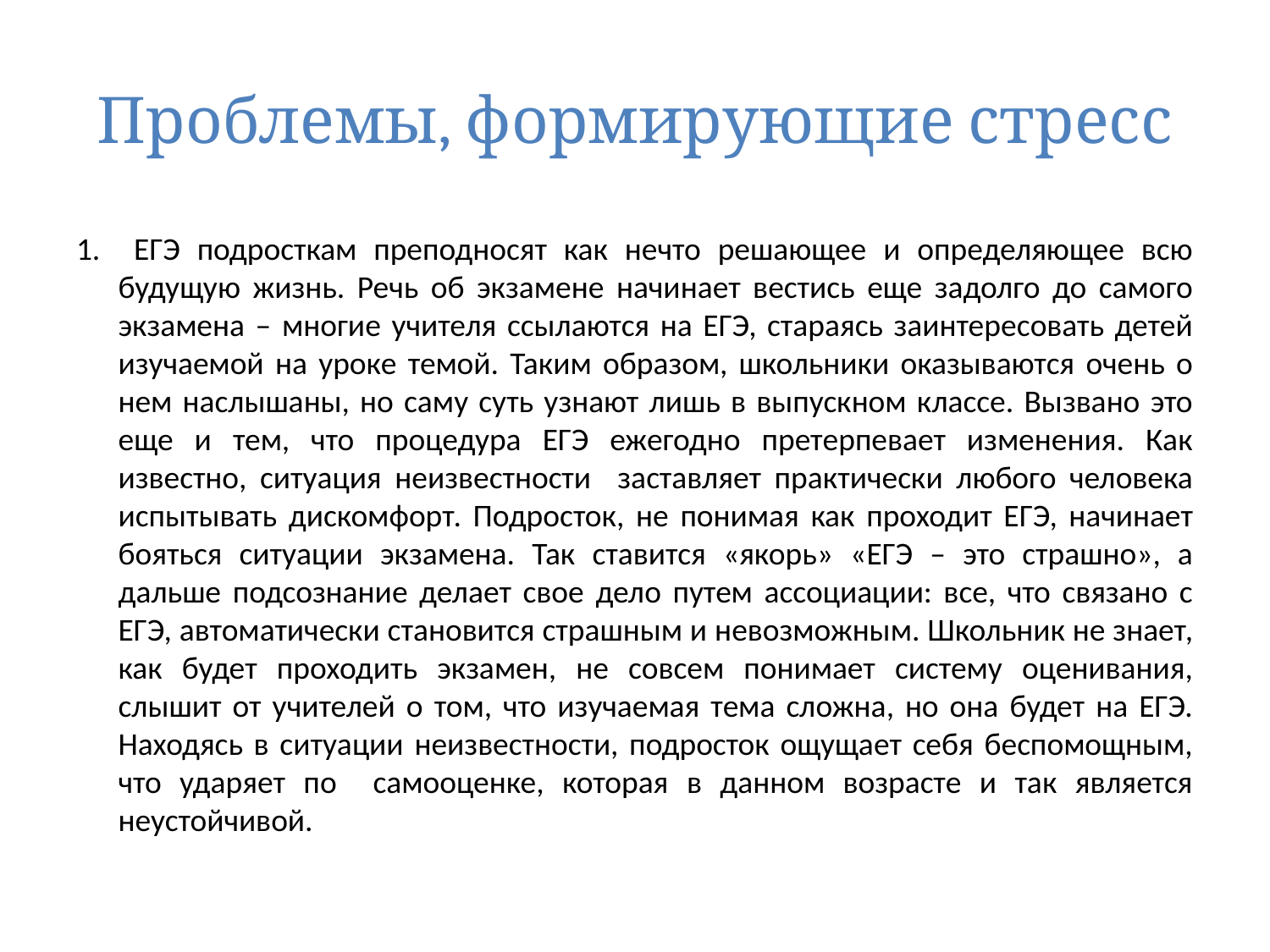

# Проблемы, формирующие стресс
1.  ЕГЭ подросткам преподносят как нечто решающее и определяющее всю будущую жизнь. Речь об экзамене начинает вестись еще задолго до самого экзамена – многие учителя ссылаются на ЕГЭ, стараясь заинтересовать детей изучаемой на уроке темой. Таким образом, школьники оказываются очень о нем наслышаны, но саму суть узнают лишь в выпускном классе. Вызвано это еще и тем, что процедура ЕГЭ ежегодно претерпевает изменения. Как известно, ситуация неизвестности  заставляет практически любого человека испытывать дискомфорт. Подросток, не понимая как проходит ЕГЭ, начинает бояться ситуации экзамена. Так ставится «якорь» «ЕГЭ – это страшно», а дальше подсознание делает свое дело путем ассоциации: все, что связано с ЕГЭ, автоматически становится страшным и невозможным. Школьник не знает, как будет проходить экзамен, не совсем понимает систему оценивания, слышит от учителей о том, что изучаемая тема сложна, но она будет на ЕГЭ. Находясь в ситуации неизвестности, подросток ощущает себя беспомощным, что ударяет по  самооценке, которая в данном возрасте и так является неустойчивой.